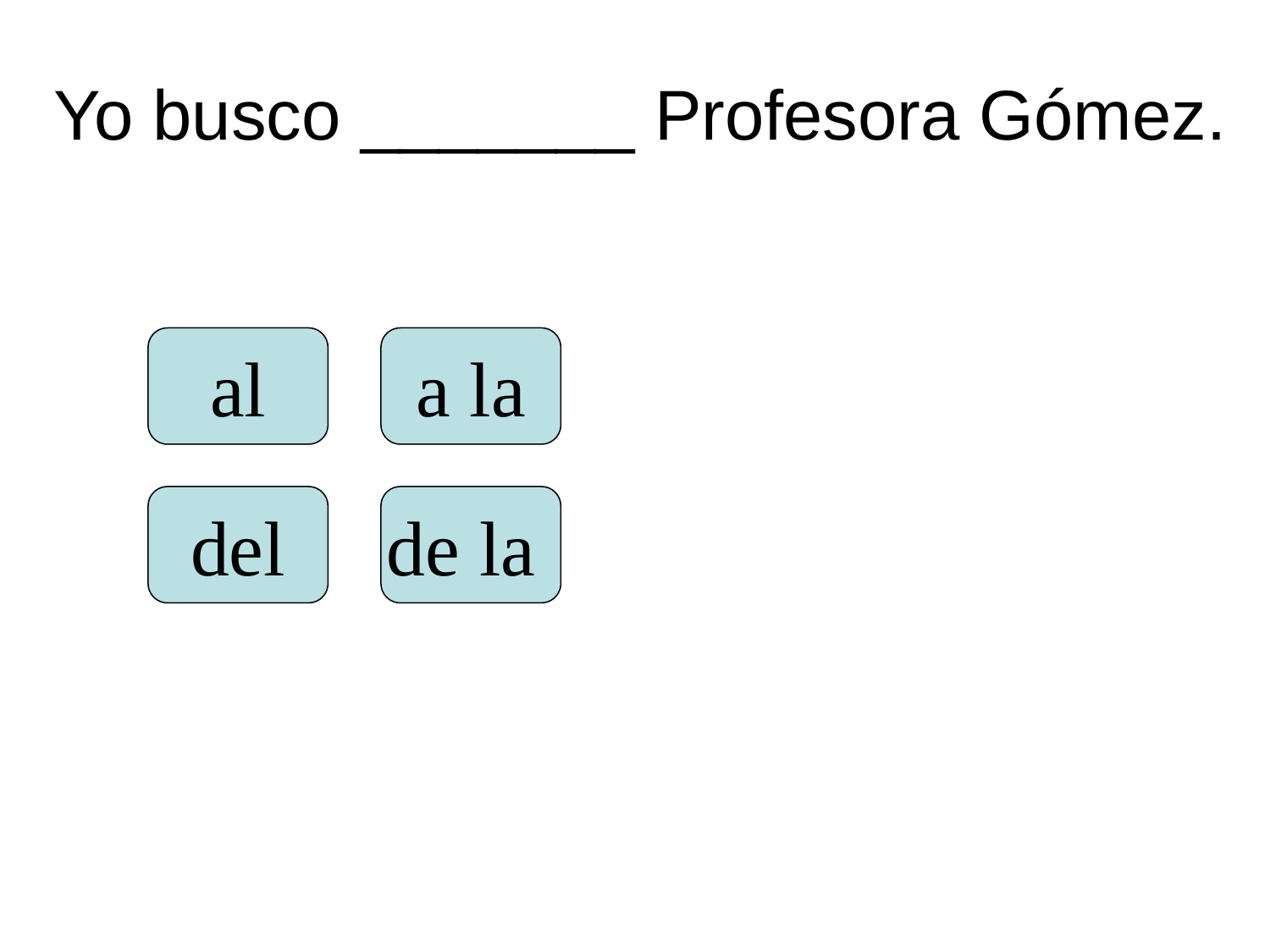

# Yo busco _______ Profesora Gómez.
al
a la
del
de la